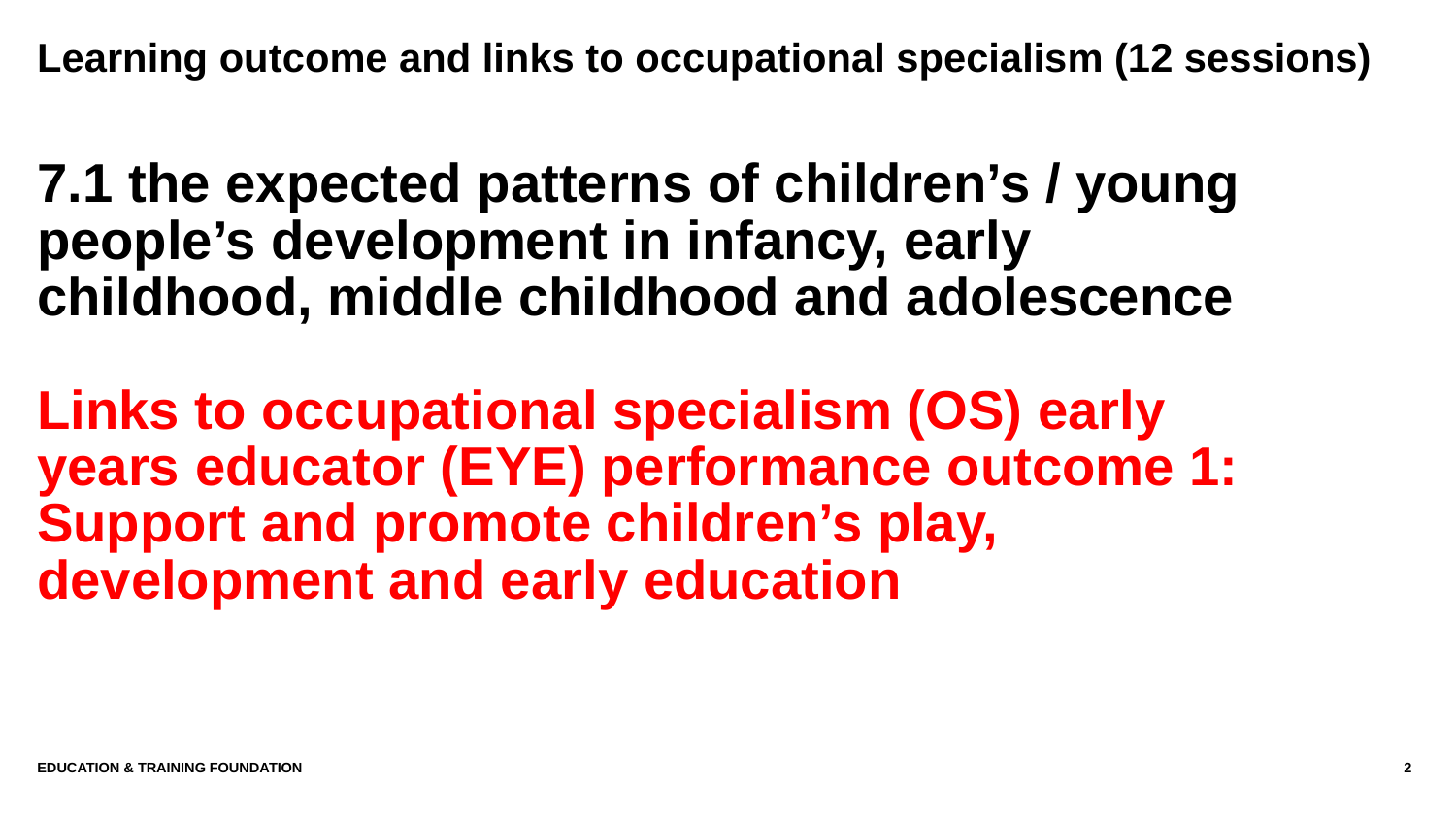

# Learning outcome and links to occupational specialism (12 sessions)
7.1 the expected patterns of children’s / young people’s development in infancy, early
childhood, middle childhood and adolescence

Links to occupational specialism (OS) early years educator (EYE) performance outcome 1: Support and promote children’s play, development and early education

Education & Training Foundation
2